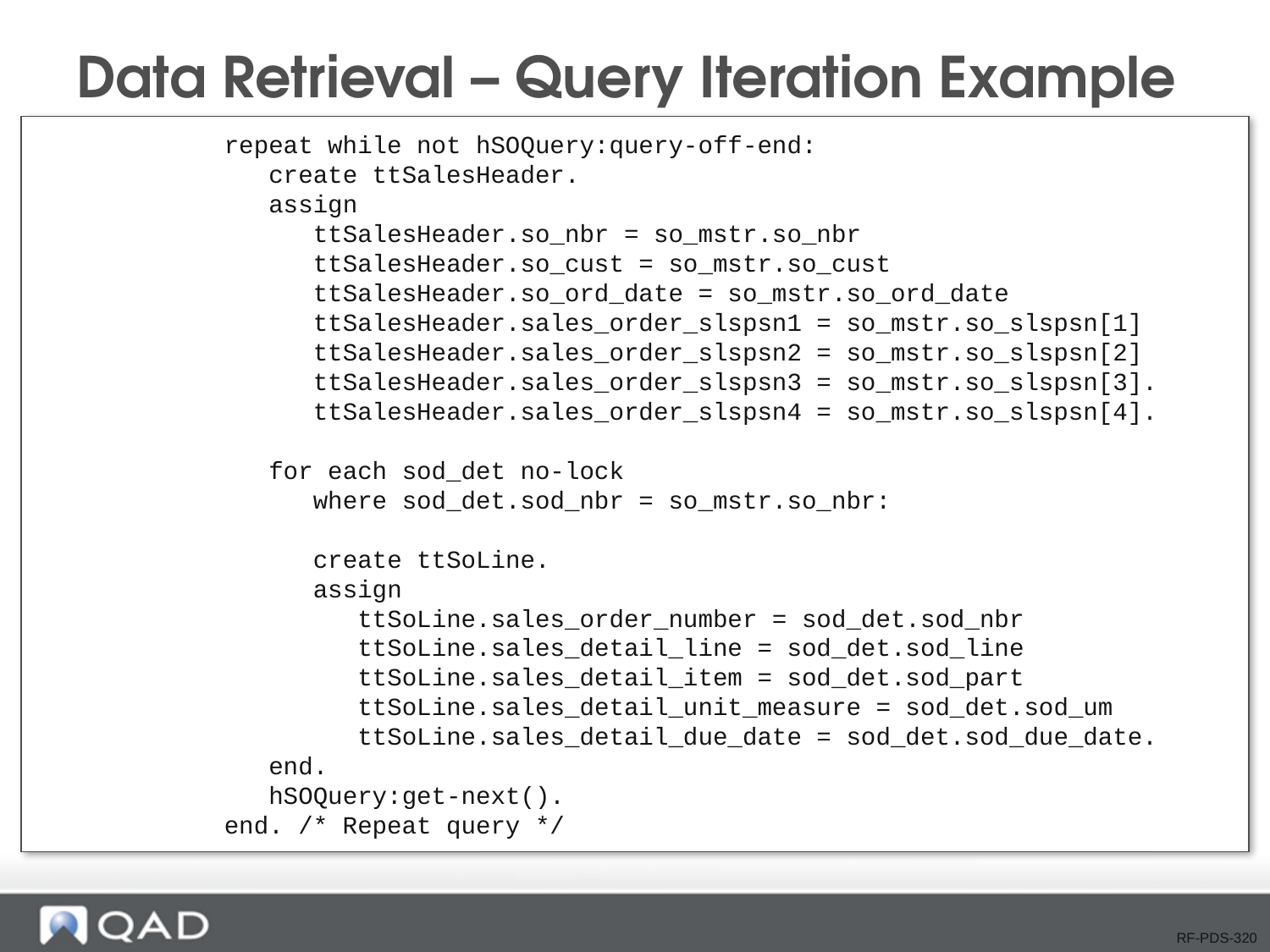

# Data Retrieval – Query Iteration Example
repeat while not hSOQuery:query-off-end:
   create ttSalesHeader.
   assign
      ttSalesHeader.so_nbr = so_mstr.so_nbr
      ttSalesHeader.so_cust = so_mstr.so_cust
      ttSalesHeader.so_ord_date = so_mstr.so_ord_date
      ttSalesHeader.sales_order_slspsn1 = so_mstr.so_slspsn[1]
      ttSalesHeader.sales_order_slspsn2 = so_mstr.so_slspsn[2]
      ttSalesHeader.sales_order_slspsn3 = so_mstr.so_slspsn[3].
      ttSalesHeader.sales_order_slspsn4 = so_mstr.so_slspsn[4].

   for each sod_det no-lock
      where sod_det.sod_nbr = so_mstr.so_nbr:

      create ttSoLine.
      assign
         ttSoLine.sales_order_number = sod_det.sod_nbr
         ttSoLine.sales_detail_line = sod_det.sod_line
         ttSoLine.sales_detail_item = sod_det.sod_part
         ttSoLine.sales_detail_unit_measure = sod_det.sod_um
         ttSoLine.sales_detail_due_date = sod_det.sod_due_date.
   end.
   hSOQuery:get-next().
end. /* Repeat query */
RF-PDS-320